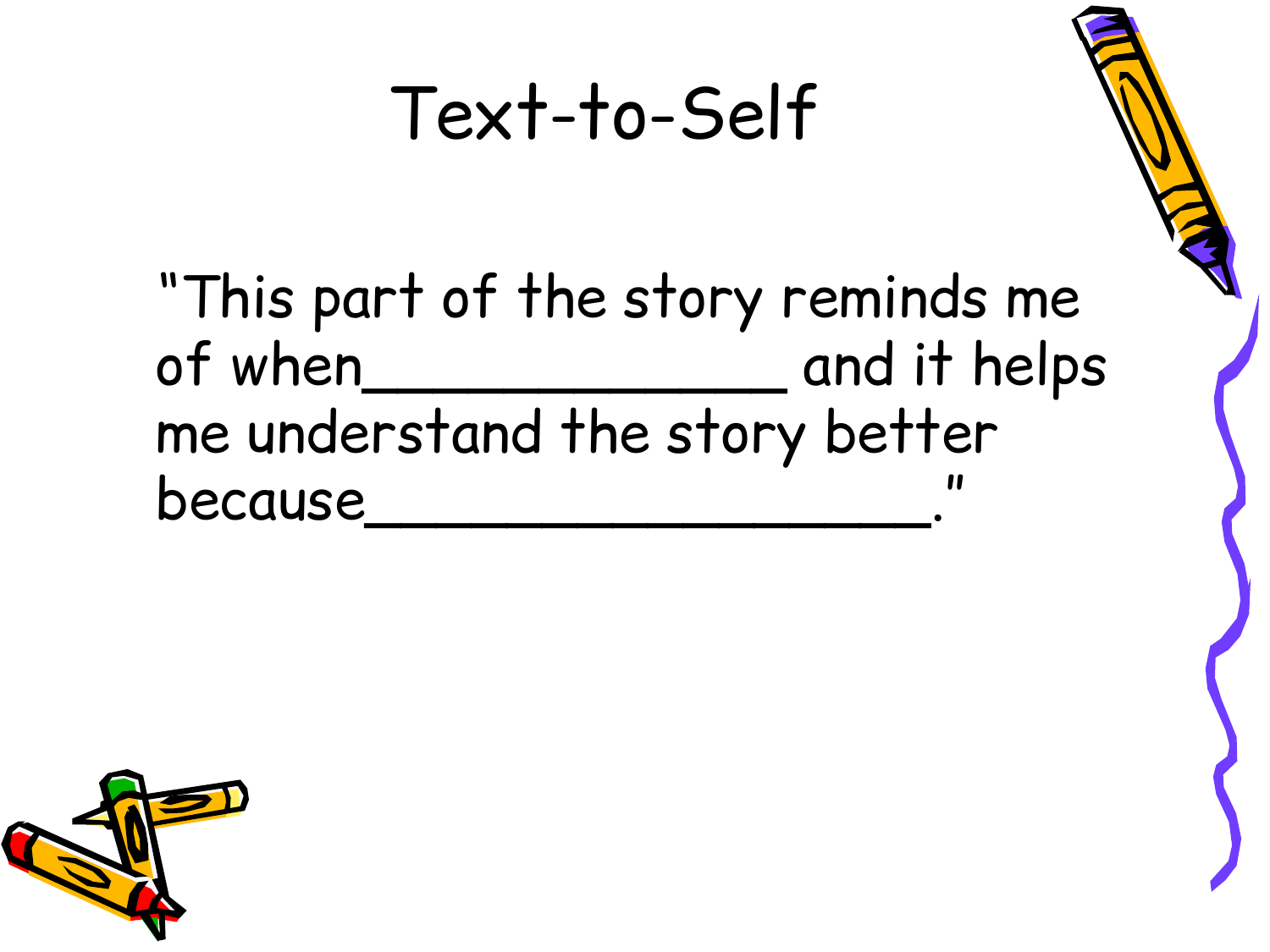

# Text-to-Self
   “This part of the story reminds me of when____________ and it helps me understand the story better because________________.”